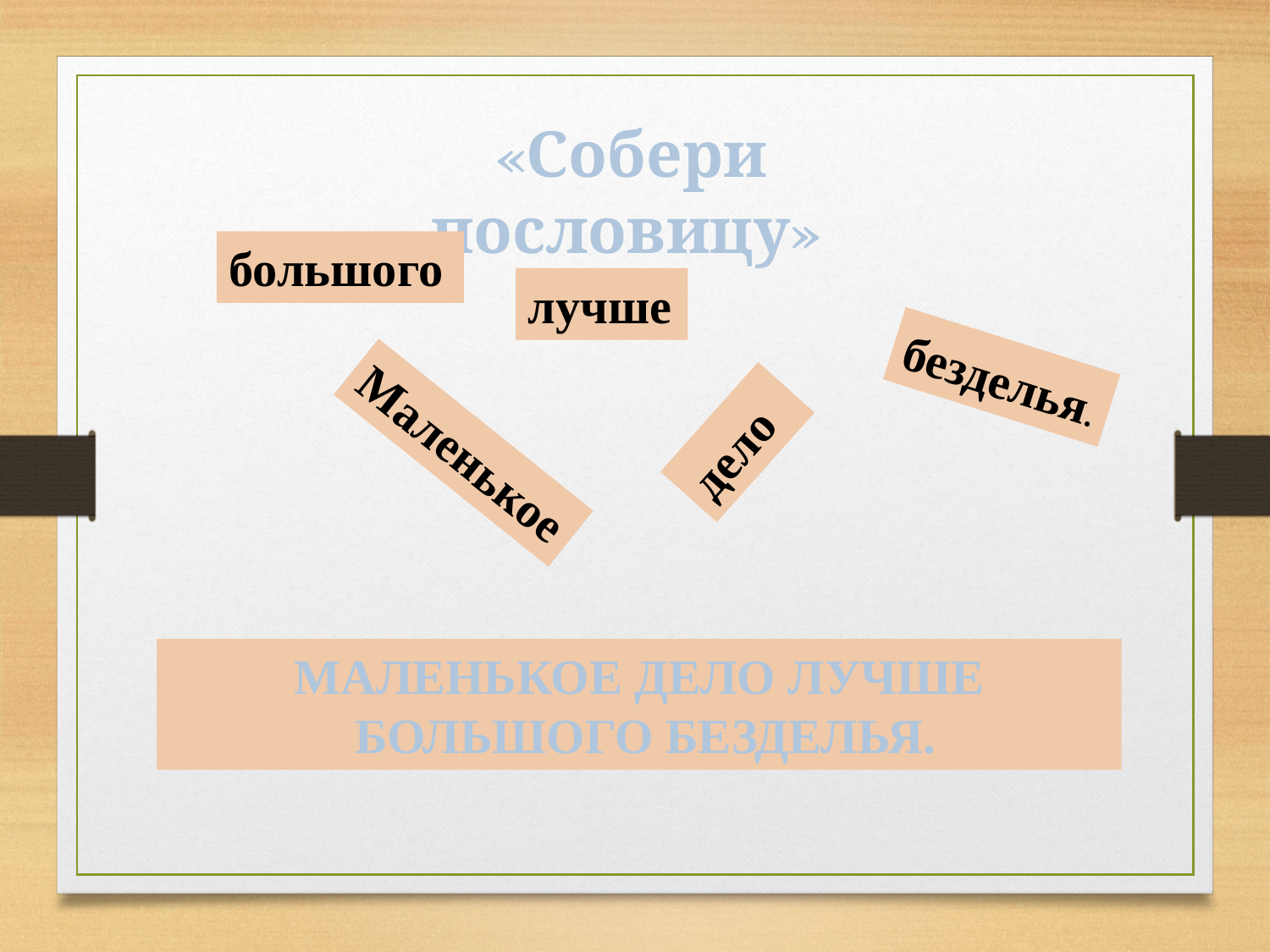

«Собери пословицу»

большого
лучше
безделья.
дело
Маленькое

МАЛЕНЬКОЕ ДЕЛО ЛУЧШЕ
 БОЛЬШОГО БЕЗДЕЛЬЯ.